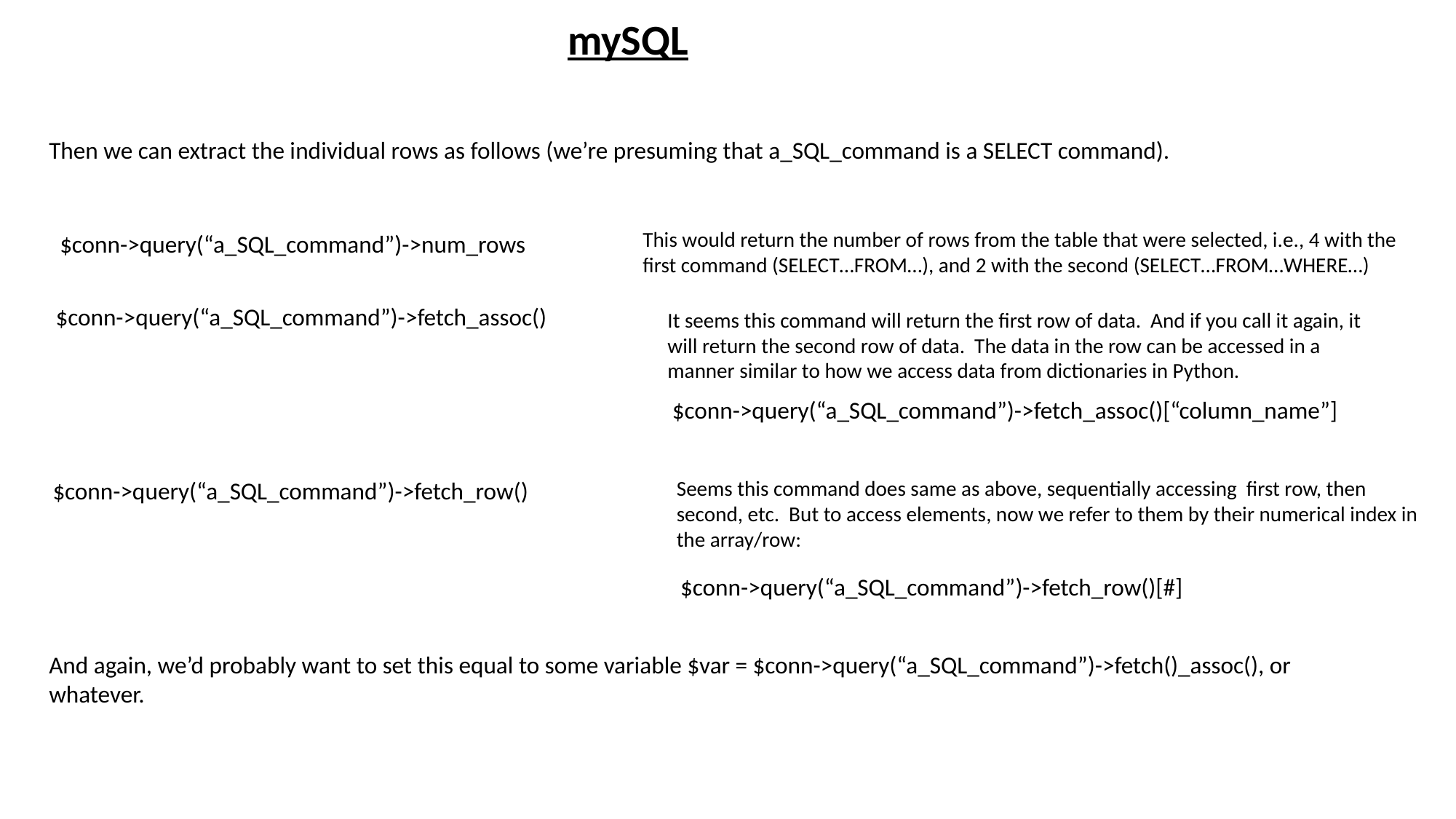

mySQL
Then we can extract the individual rows as follows (we’re presuming that a_SQL_command is a SELECT command).
This would return the number of rows from the table that were selected, i.e., 4 with the first command (SELECT…FROM…), and 2 with the second (SELECT…FROM…WHERE…)
$conn->query(“a_SQL_command”)->num_rows
$conn->query(“a_SQL_command”)->fetch_assoc()
It seems this command will return the first row of data.  And if you call it again, it will return the second row of data.  The data in the row can be accessed in a manner similar to how we access data from dictionaries in Python.
$conn->query(“a_SQL_command”)->fetch_assoc()[“column_name”]
$conn->query(“a_SQL_command”)->fetch_row()
Seems this command does same as above, sequentially accessing  first row, then second, etc.  But to access elements, now we refer to them by their numerical index in the array/row:
$conn->query(“a_SQL_command”)->fetch_row()[#]
And again, we’d probably want to set this equal to some variable $var = $conn->query(“a_SQL_command”)->fetch()_assoc(), or whatever.